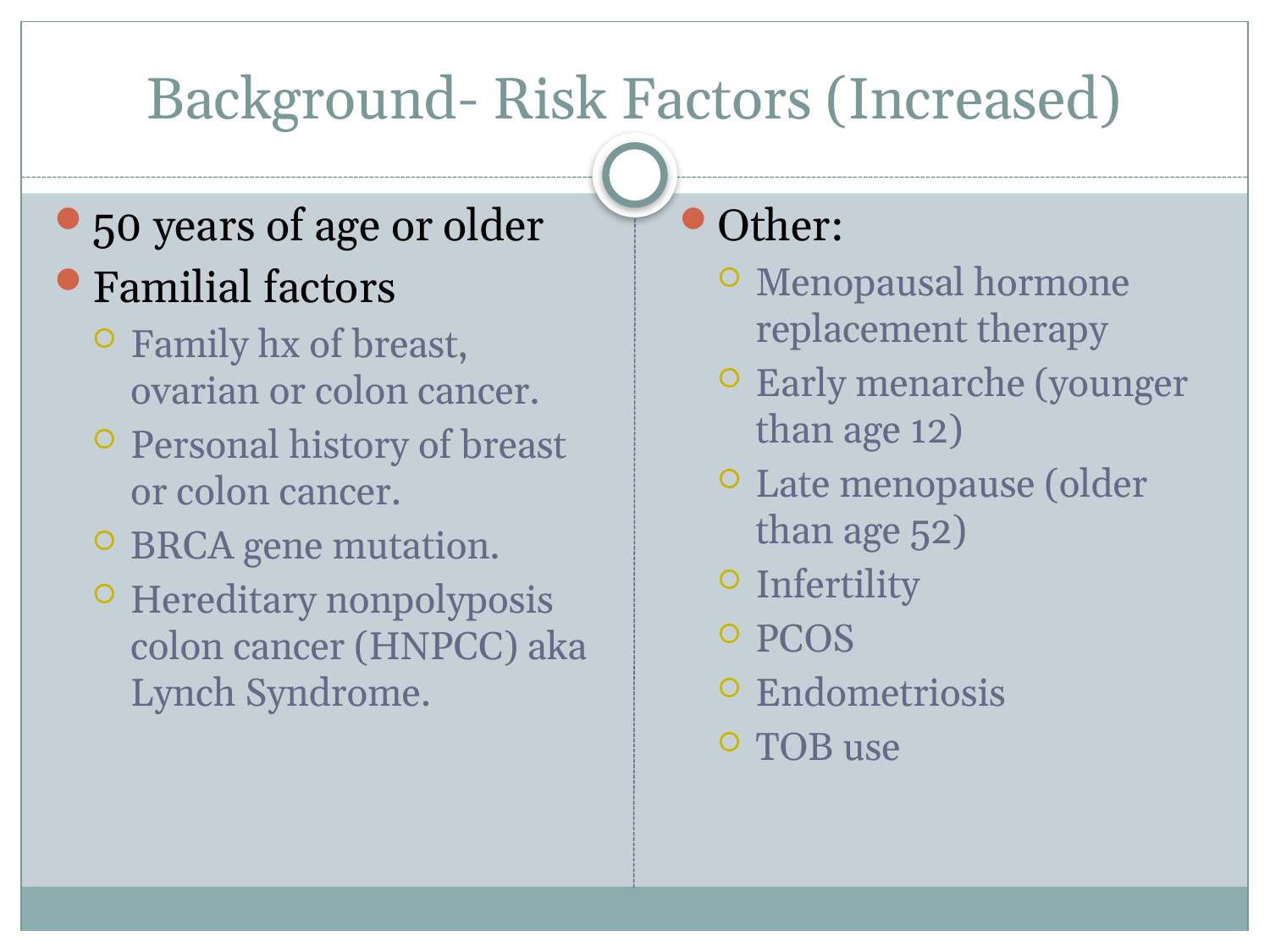

# Background- Risk Factors (Increased)
50 years of age or older
Familial factors
Family hx of breast, ovarian or colon cancer.
Personal history of breast or colon cancer.
BRCA gene mutation.
Hereditary nonpolyposis colon cancer (HNPCC) aka Lynch Syndrome.

Other:
Menopausal hormone replacement therapy
Early menarche (younger than age 12)
Late menopause (older than age 52)
Infertility
PCOS
Endometriosis
TOB use